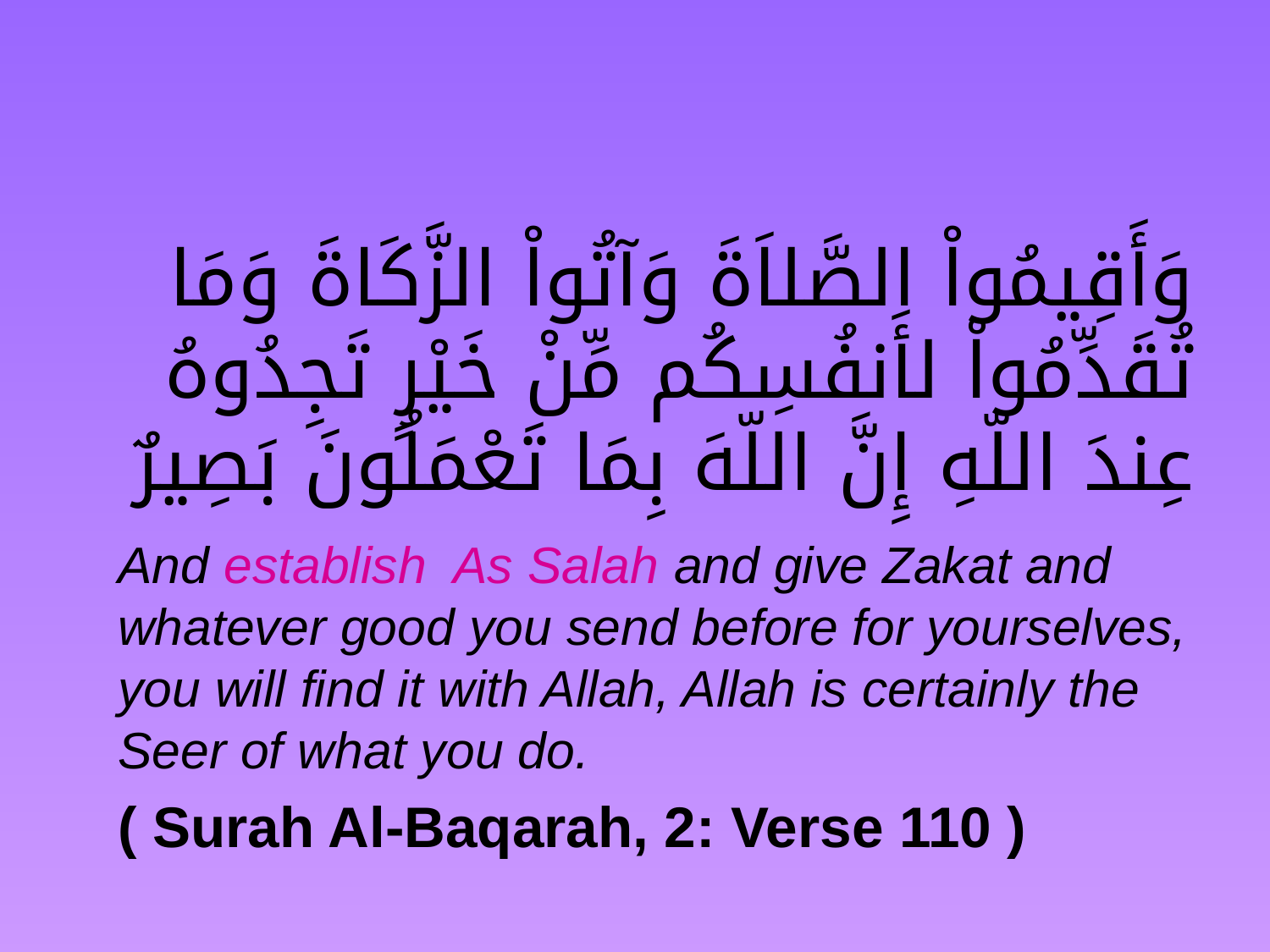

#
	وَأَقِيمُواْ الصَّلاَةَ وَآتُواْ الزَّكَاةَ وَمَا تُقَدِّمُواْ لأَنفُسِكُم مِّنْ خَيْرٍ تَجِدُوهُ عِندَ اللّهِ إِنَّ اللّهَ بِمَا تَعْمَلُونَ بَصِيرٌ

	And establish  As Salah and give Zakat and whatever good you send before for yourselves, you will find it with Allah, Allah is certainly the Seer of what you do.
	( Surah Al-Baqarah, 2: Verse 110 )